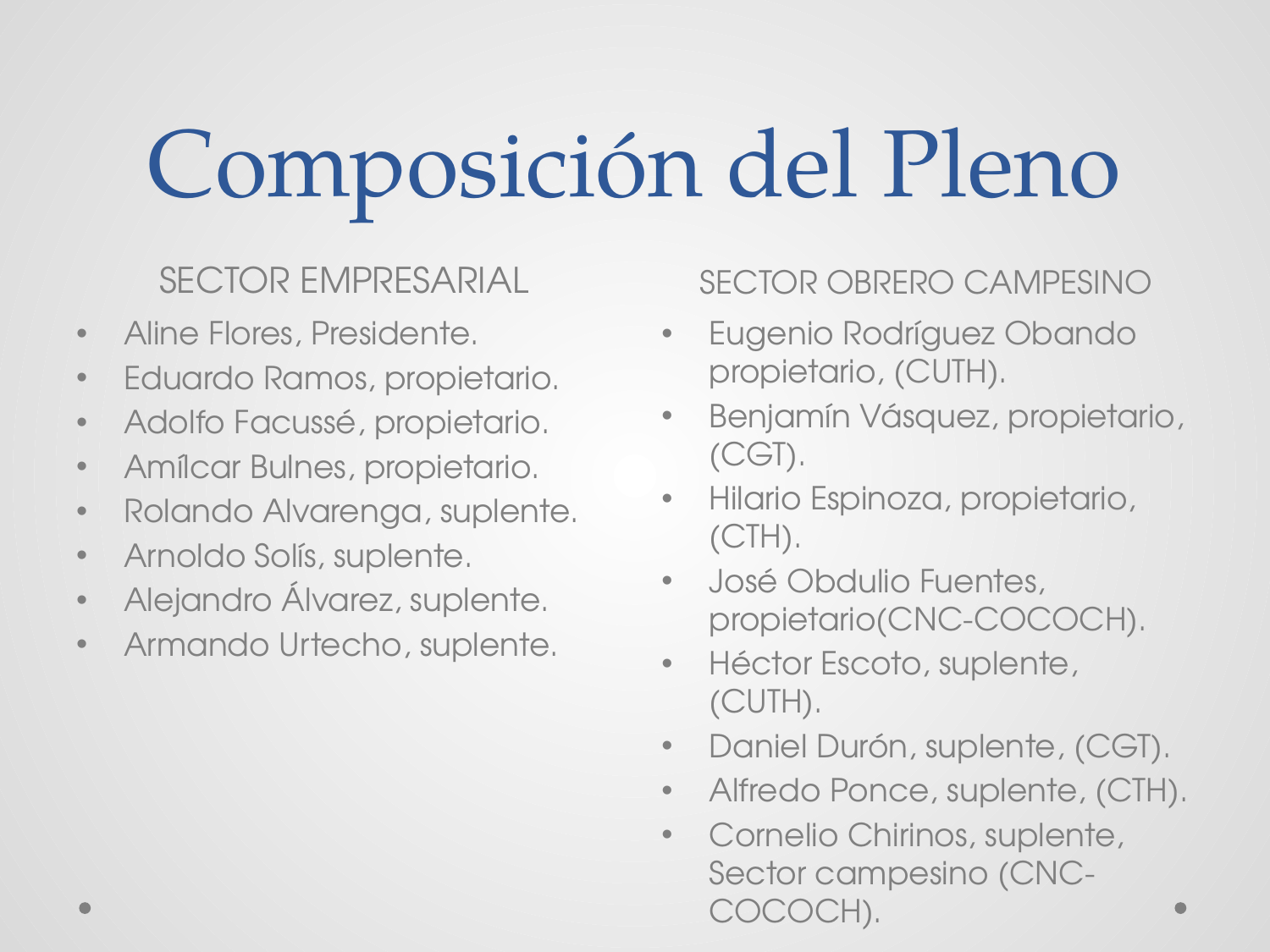

# Composición del Pleno
SECTOR EMPRESARIAL
SECTOR OBRERO CAMPESINO
Aline Flores, Presidente.
Eduardo Ramos, propietario.
Adolfo Facussé, propietario.
Amílcar Bulnes, propietario.
Rolando Alvarenga, suplente.
Arnoldo Solís, suplente.
Alejandro Álvarez, suplente.
Armando Urtecho, suplente.

Eugenio Rodríguez Obando propietario, (CUTH).
Benjamín Vásquez, propietario, (CGT).
Hilario Espinoza, propietario, (CTH).
José Obdulio Fuentes, propietario(CNC-COCOCH).
Héctor Escoto, suplente, (CUTH).
Daniel Durón, suplente, (CGT).
Alfredo Ponce, suplente, (CTH).
Cornelio Chirinos, suplente, Sector campesino (CNC-COCOCH).